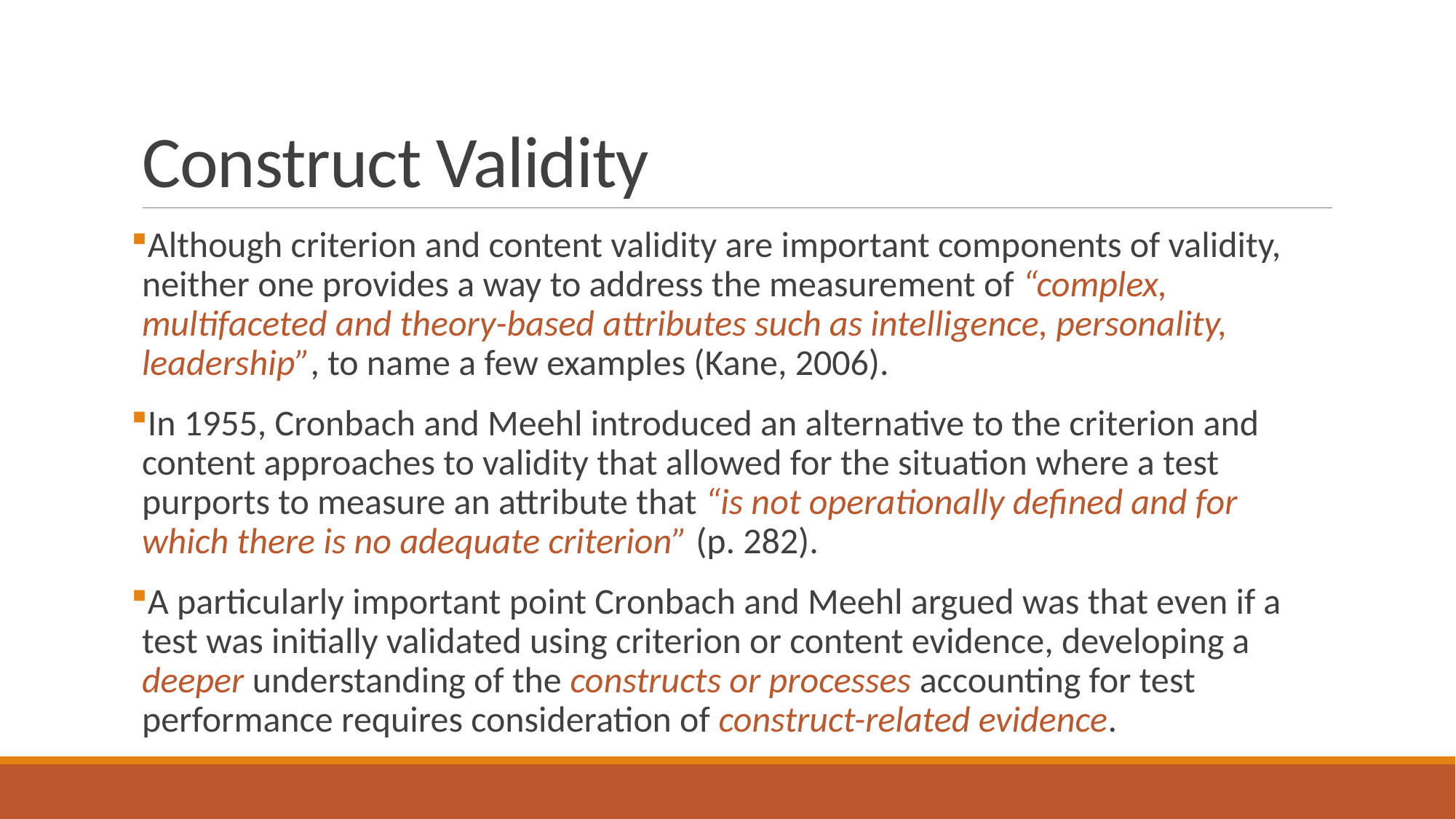

# Construct Validity
Although criterion and content validity are important components of validity, neither one provides a way to address the measurement of “complex, multifaceted and theory-based attributes such as intelligence, personality, leadership”, to name a few examples (Kane, 2006).
In 1955, Cronbach and Meehl introduced an alternative to the criterion and content approaches to validity that allowed for the situation where a test purports to measure an attribute that “is not operationally defined and for which there is no adequate criterion” (p. 282).
A particularly important point Cronbach and Meehl argued was that even if a test was initially validated using criterion or content evidence, developing a deeper understanding of the constructs or processes accounting for test performance requires consideration of construct-related evidence.